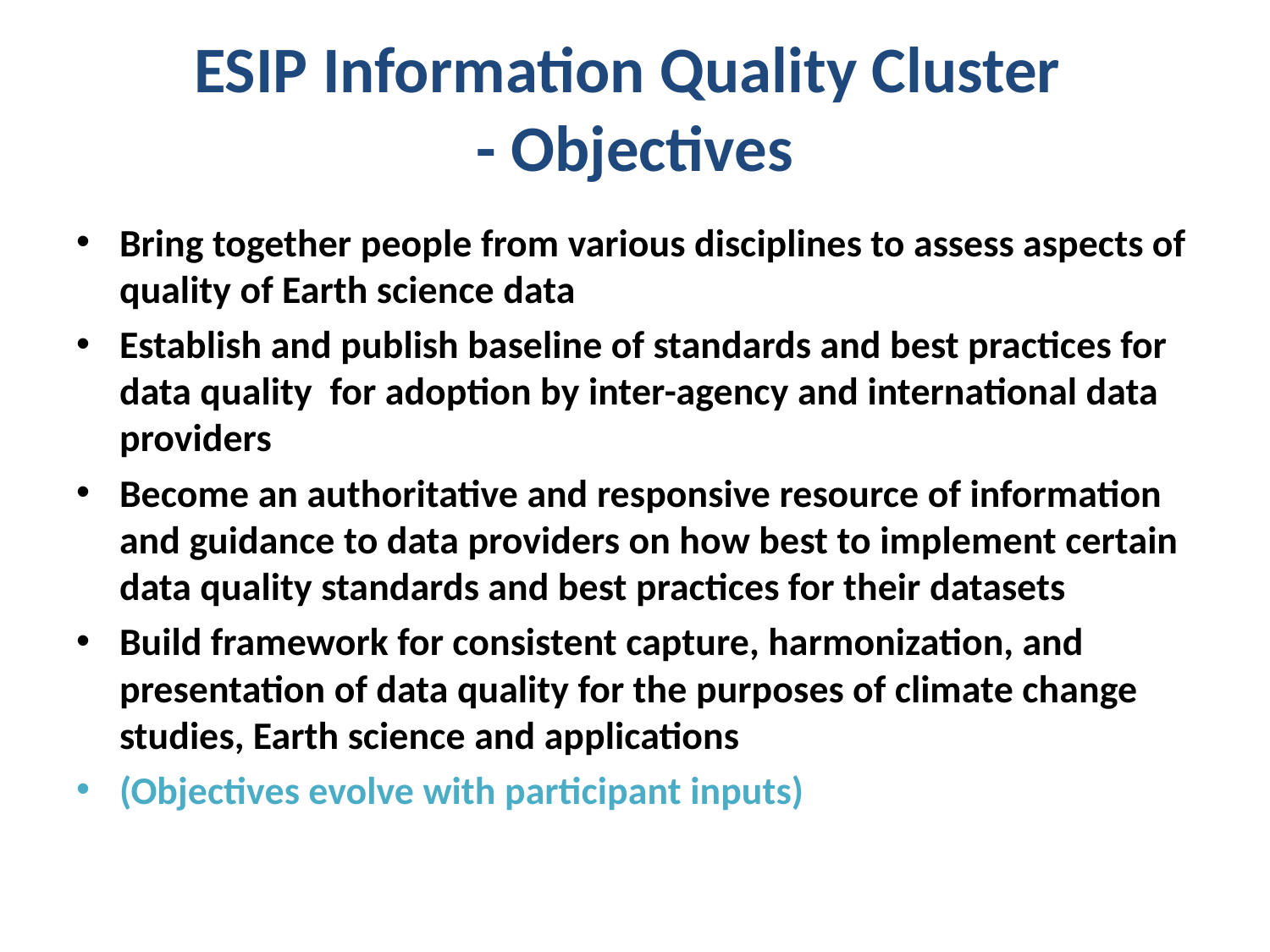

# ESIP Information Quality Cluster - Objectives
Bring together people from various disciplines to assess aspects of quality of Earth science data
Establish and publish baseline of standards and best practices for data quality  for adoption by inter-agency and international data providers
Become an authoritative and responsive resource of information and guidance to data providers on how best to implement certain data quality standards and best practices for their datasets
Build framework for consistent capture, harmonization, and presentation of data quality for the purposes of climate change studies, Earth science and applications
(Objectives evolve with participant inputs)